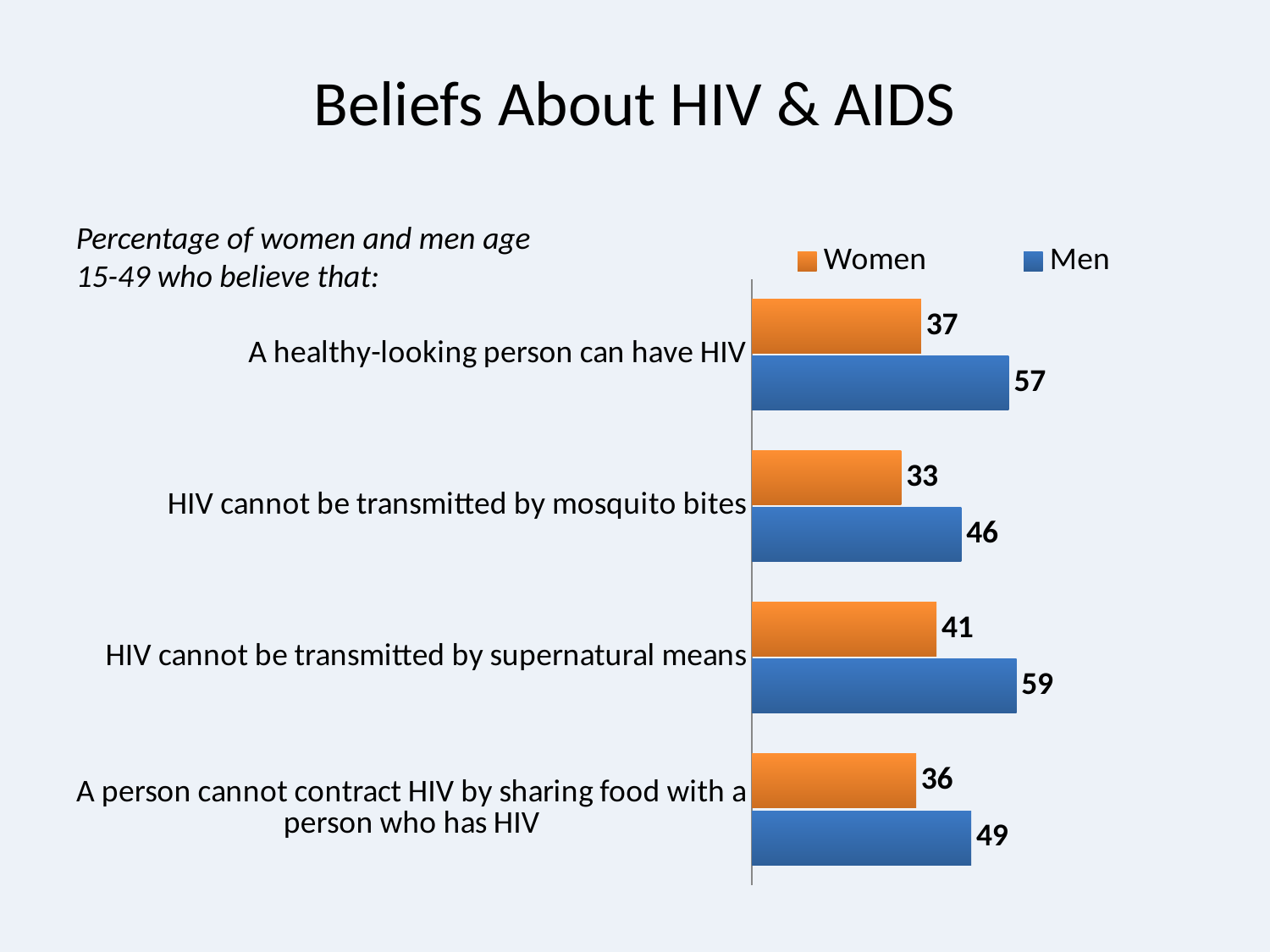

# Beliefs About HIV & AIDS

### Chart

| Category | Men | Women  |
|---|---|---|
| A person cannot contract HIV by sharing food with a person who has HIV | 48.5 | 36.300000000000004 |
| HIV cannot be transmitted by supernatural means | 58.5 | 40.800000000000004 |
| HIV cannot be transmitted by mosquito bites | 46.3 | 33.0 |
| A healthy-looking person can have HIV | 56.8 | 37.4 |
Percentage of women and men age 15-49 who believe that: